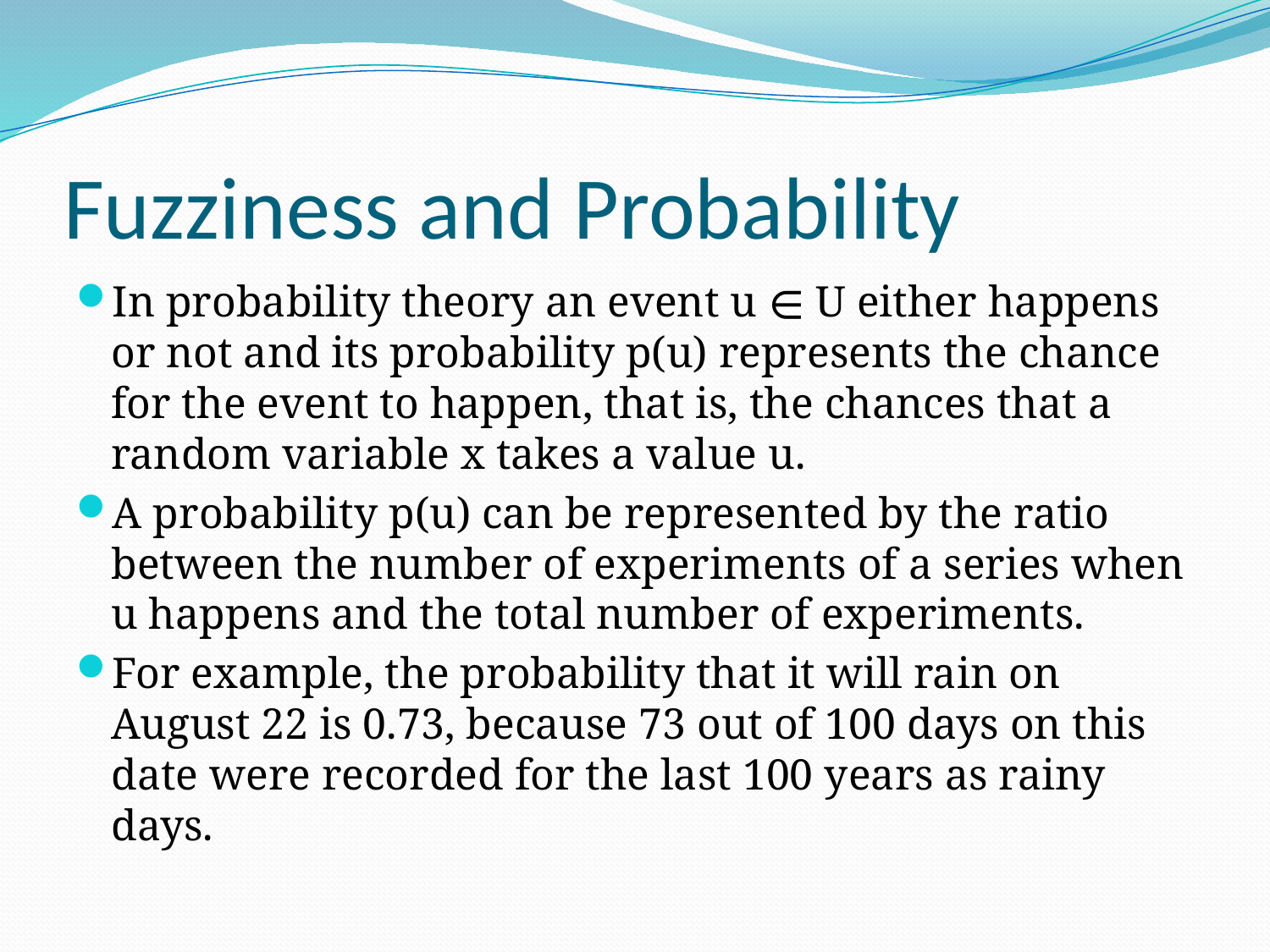

# Fuzziness and Probability
In probability theory an event u ∊ U either happens or not and its probability p(u) represents the chance for the event to happen, that is, the chances that a random variable x takes a value u.
A probability p(u) can be represented by the ratio between the number of experiments of a series when u happens and the total number of experiments.
For example, the probability that it will rain on August 22 is 0.73, because 73 out of 100 days on this date were recorded for the last 100 years as rainy days.